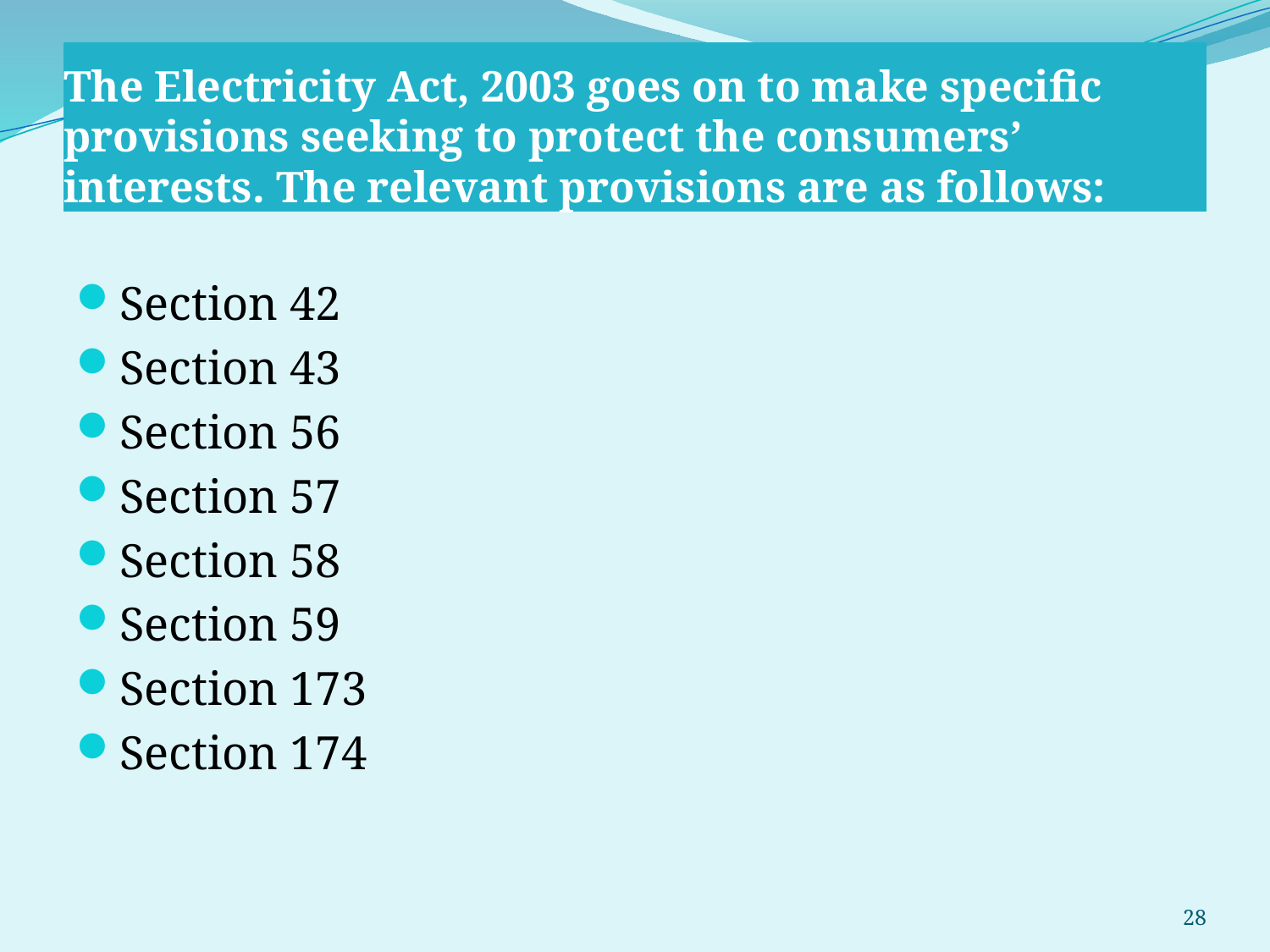

# The Electricity Act, 2003 goes on to make specific provisions seeking to protect the consumers’ interests. The relevant provisions are as follows:
Section 42
Section 43
Section 56
Section 57
Section 58
Section 59
Section 173
Section 174

28